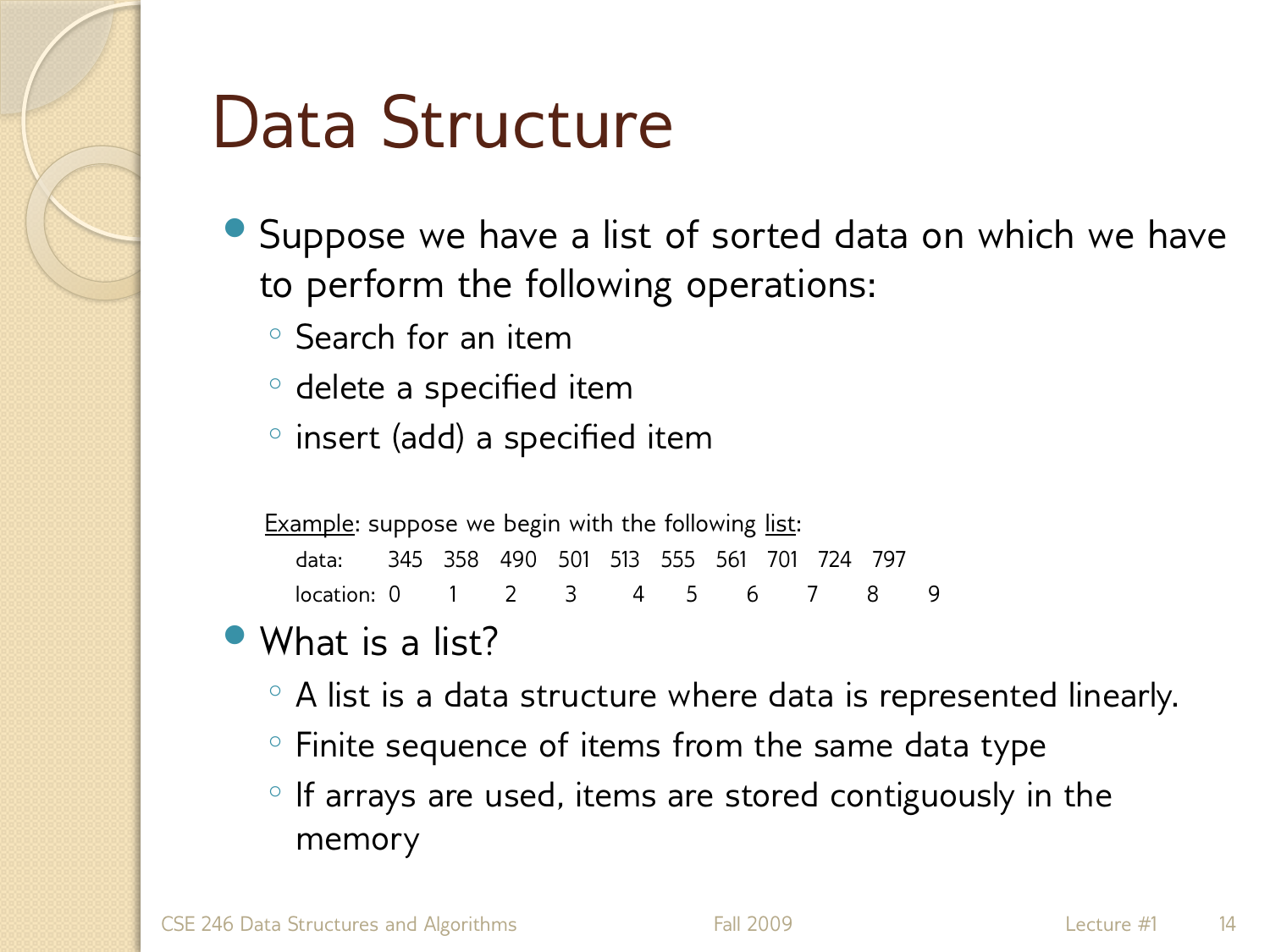

# Data Structure
Suppose we have a list of sorted data on which we have to perform the following operations:
Search for an item
delete a specified item
insert (add) a specified item

Example: suppose we begin with the following list:
		data:	345   358   490   501   513   555   561   701   724   797
		location:	0       1       2       3        4      5       6       7       8       9
What is a list?
A list is a data structure where data is represented linearly.
Finite sequence of items from the same data type
If arrays are used, items are stored contiguously in the memory
CSE 246 Data Structures and Algorithms                               Fall 2009                                           Lecture #1
14